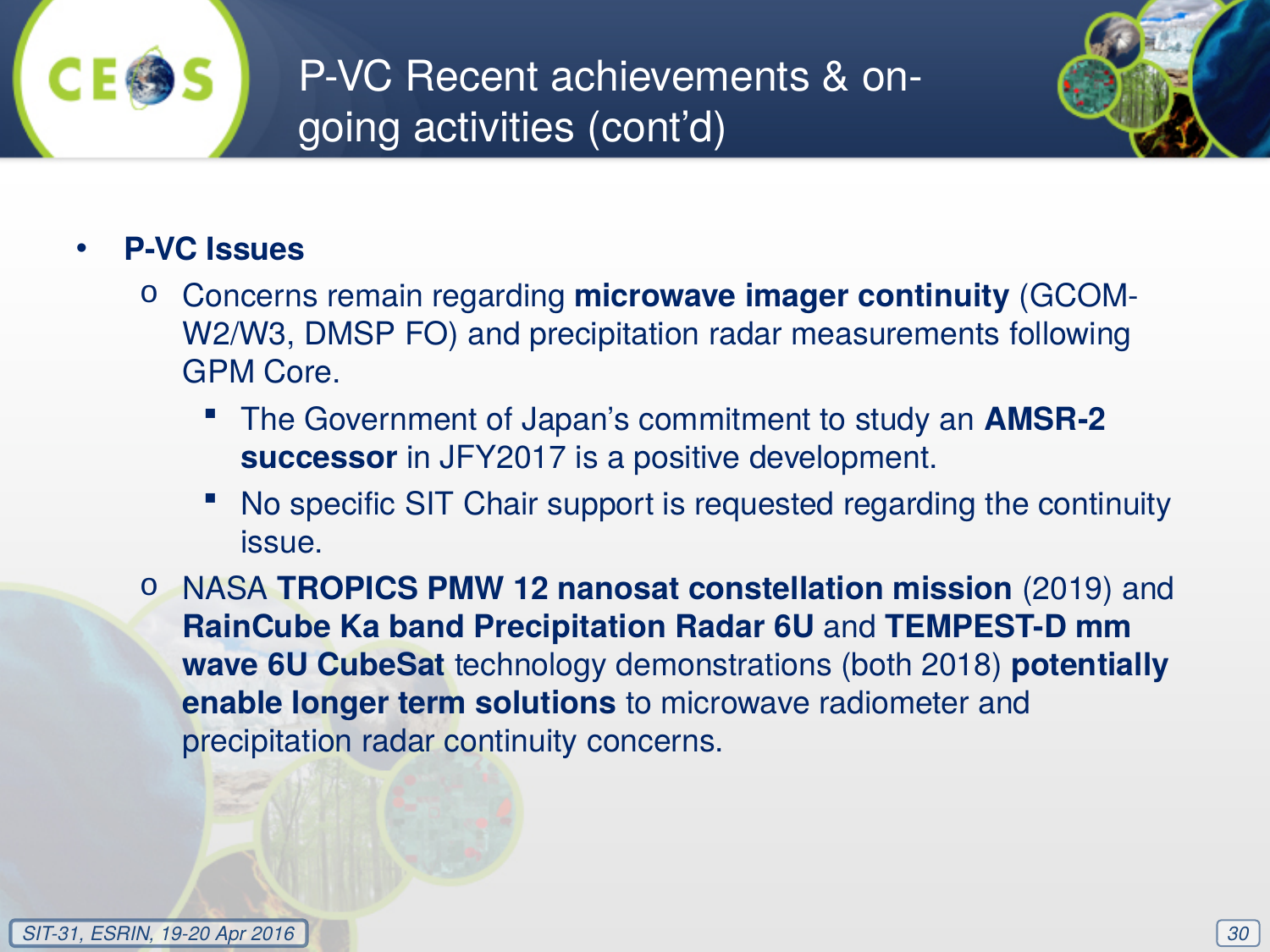

P-VC Recent achievements & on-going activities (cont’d)
P-VC Issues
Concerns remain regarding microwave imager continuity (GCOM-W2/W3, DMSP FO) and precipitation radar measurements following GPM Core.
The Government of Japan’s commitment to study an AMSR-2 successor in JFY2017 is a positive development.
No specific SIT Chair support is requested regarding the continuity issue.
NASA TROPICS PMW 12 nanosat constellation mission (2019) and RainCube Ka band Precipitation Radar 6U and TEMPEST-D mm wave 6U CubeSat technology demonstrations (both 2018) potentially enable longer term solutions to microwave radiometer and precipitation radar continuity concerns.

30